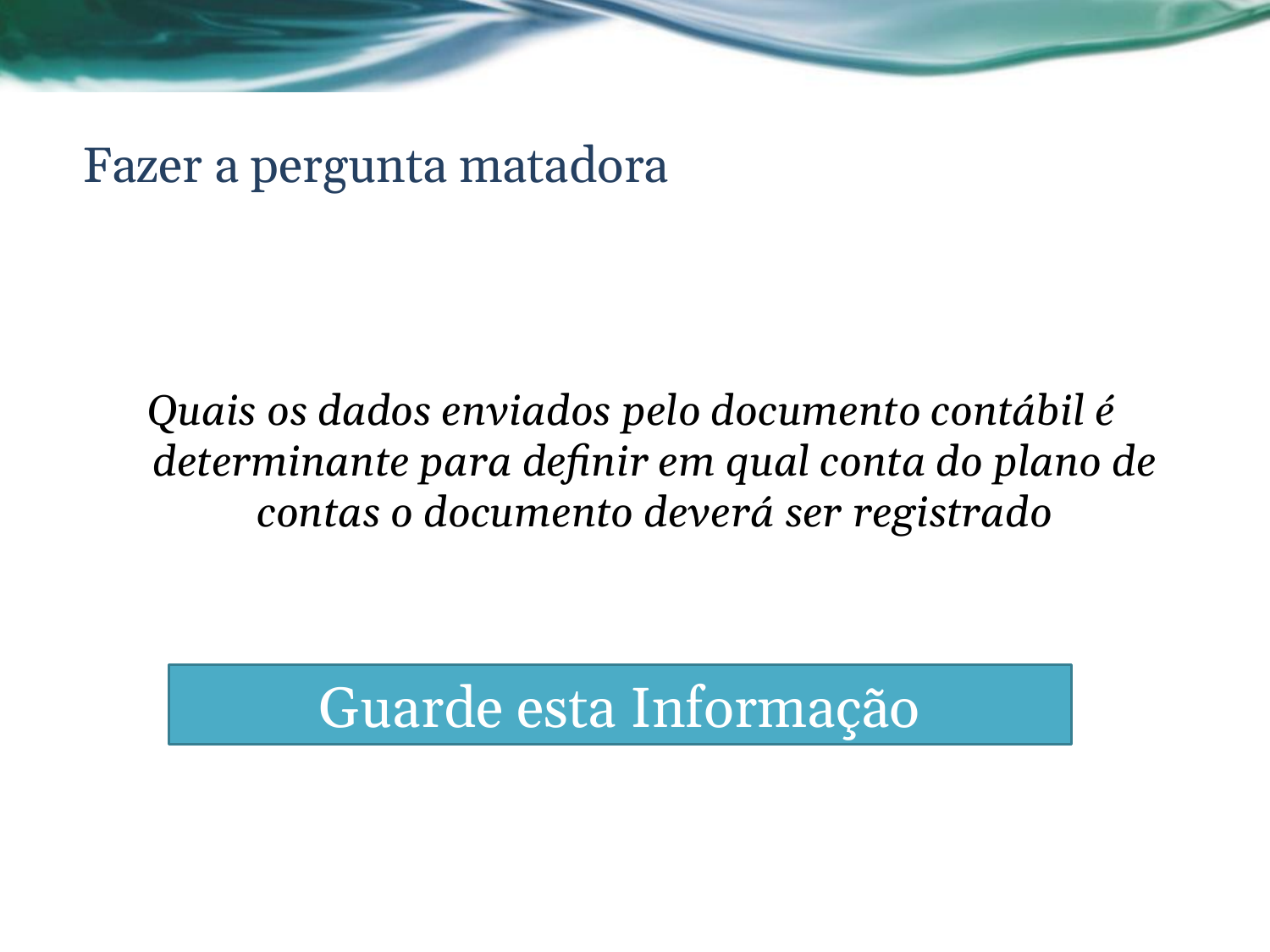

# Fazer a pergunta matadora
Quais os dados enviados pelo documento contábil é determinante para definir em qual conta do plano de contas o documento deverá ser registrado
Guarde esta Informação